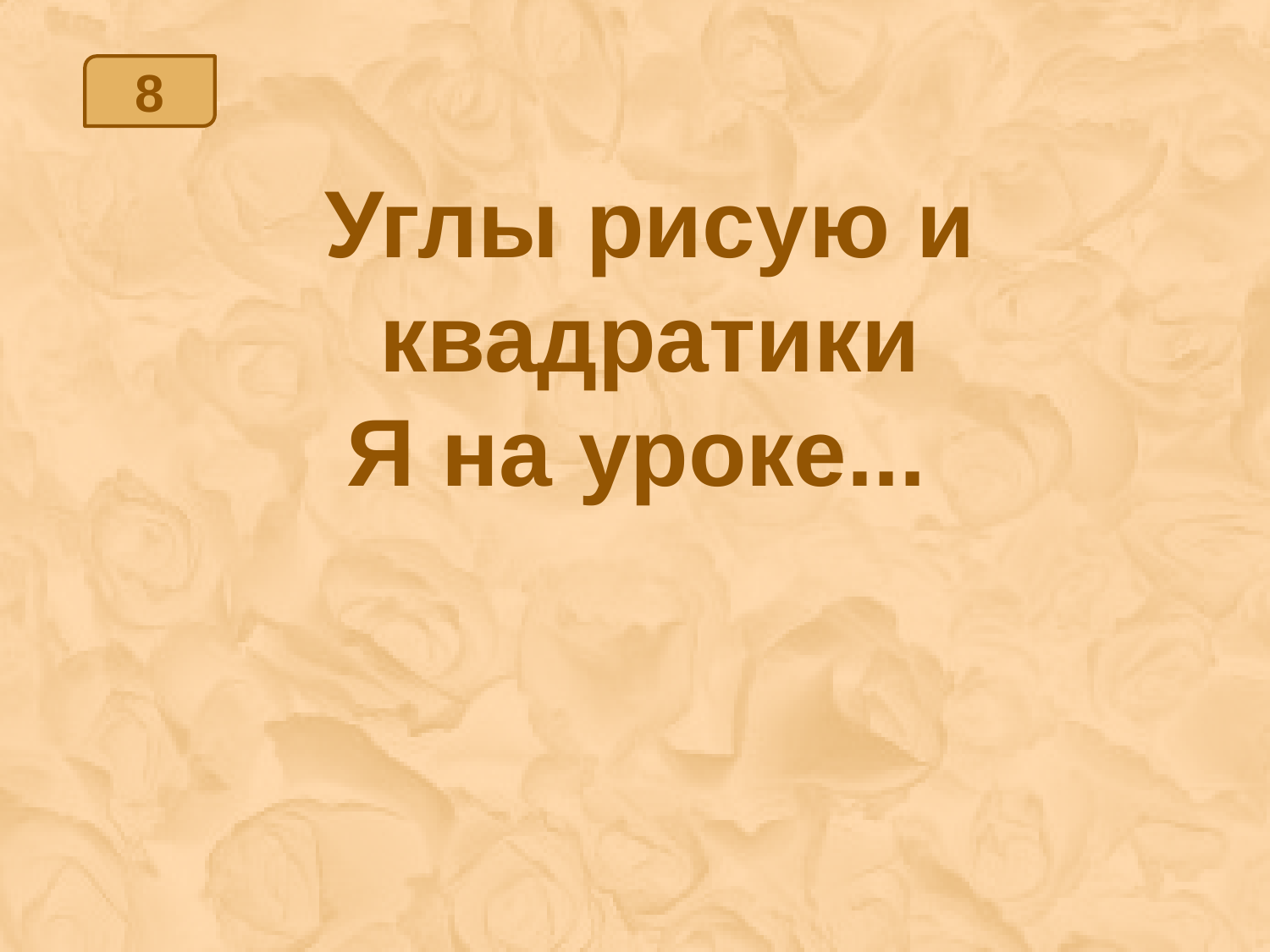

8
Углы рисую и квадратики
Я на уроке...